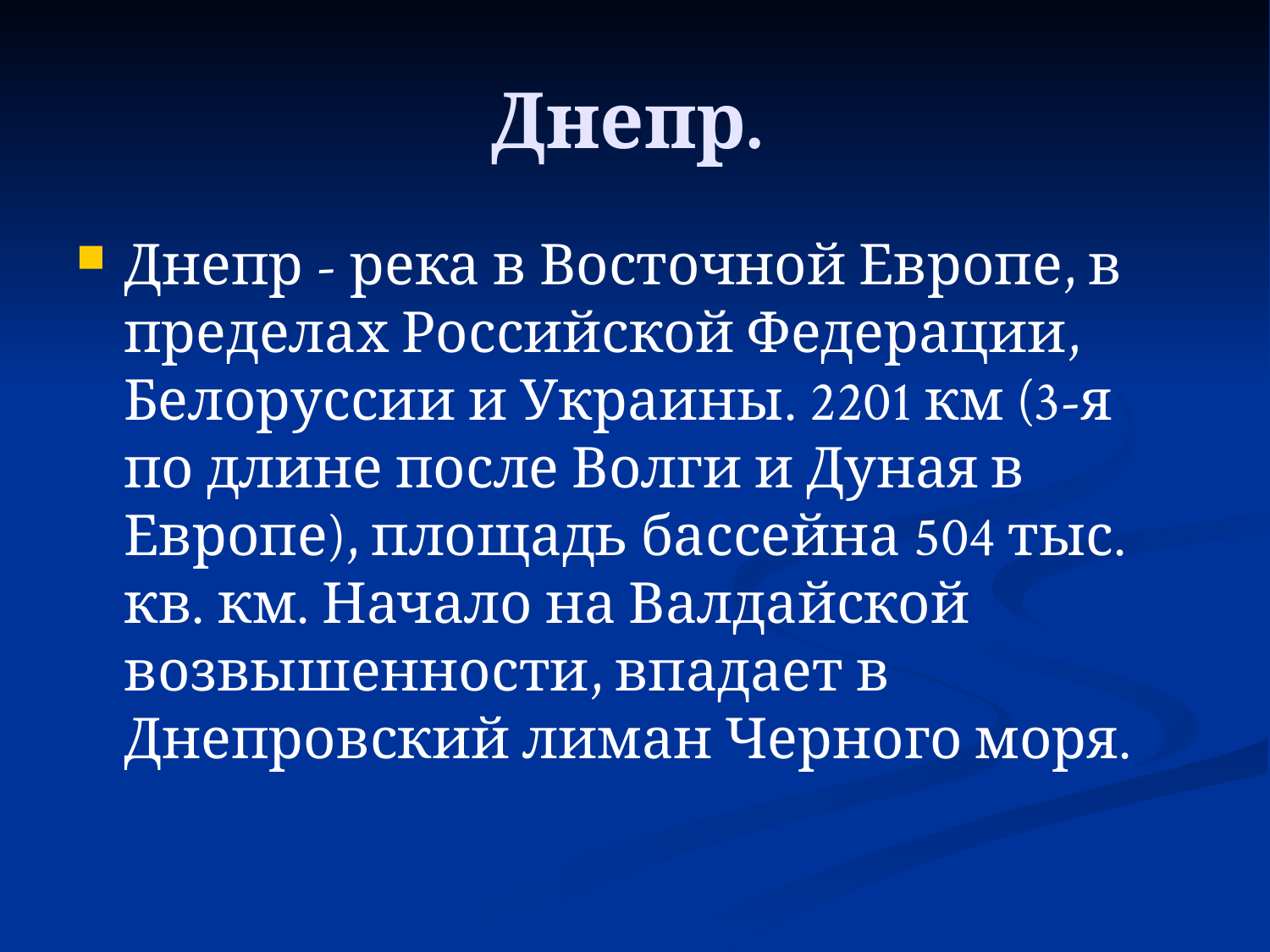

# Днепр.
Днепр - река в Восточной Европе, в пределах Российской Федерации, Белоруссии и Украины. 2201 км (3-я по длине после Волги и Дуная в Европе), площадь бассейна 504 тыс. кв. км. Начало на Валдайской возвышенности, впадает в Днепровский лиман Черного моря.